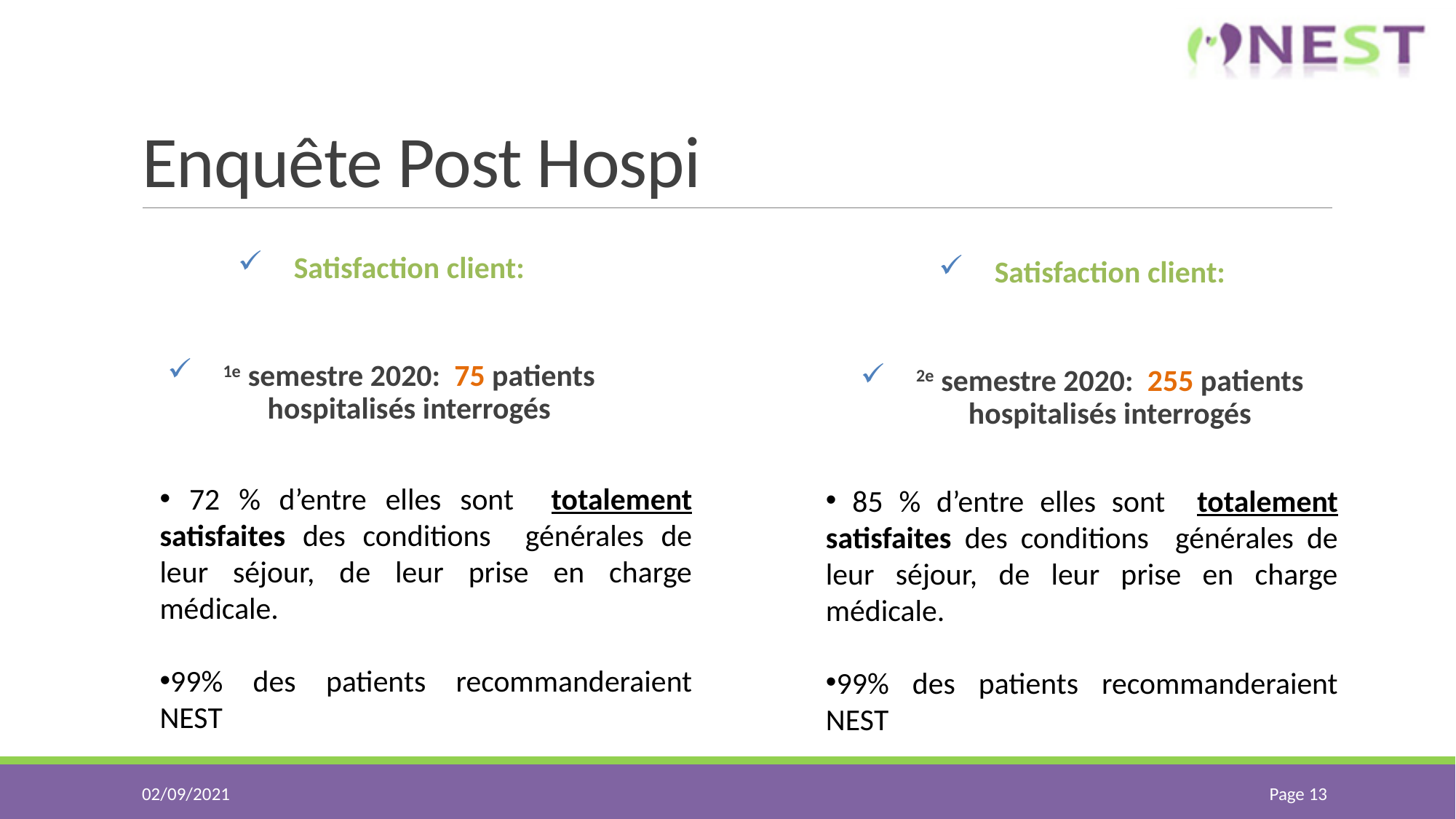

# Enquête Post Hospi
Satisfaction client:

1e semestre 2020:  75 patients hospitalisés interrogés
Satisfaction client:

2e semestre 2020:  255 patients hospitalisés interrogés

 72 % d’entre elles sont  totalement satisfaites des conditions  générales de leur séjour, de leur prise en charge médicale.

99% des patients recommanderaient NEST

 85 % d’entre elles sont  totalement satisfaites des conditions  générales de leur séjour, de leur prise en charge médicale.

99% des patients recommanderaient NEST
02/09/2021
Page 13